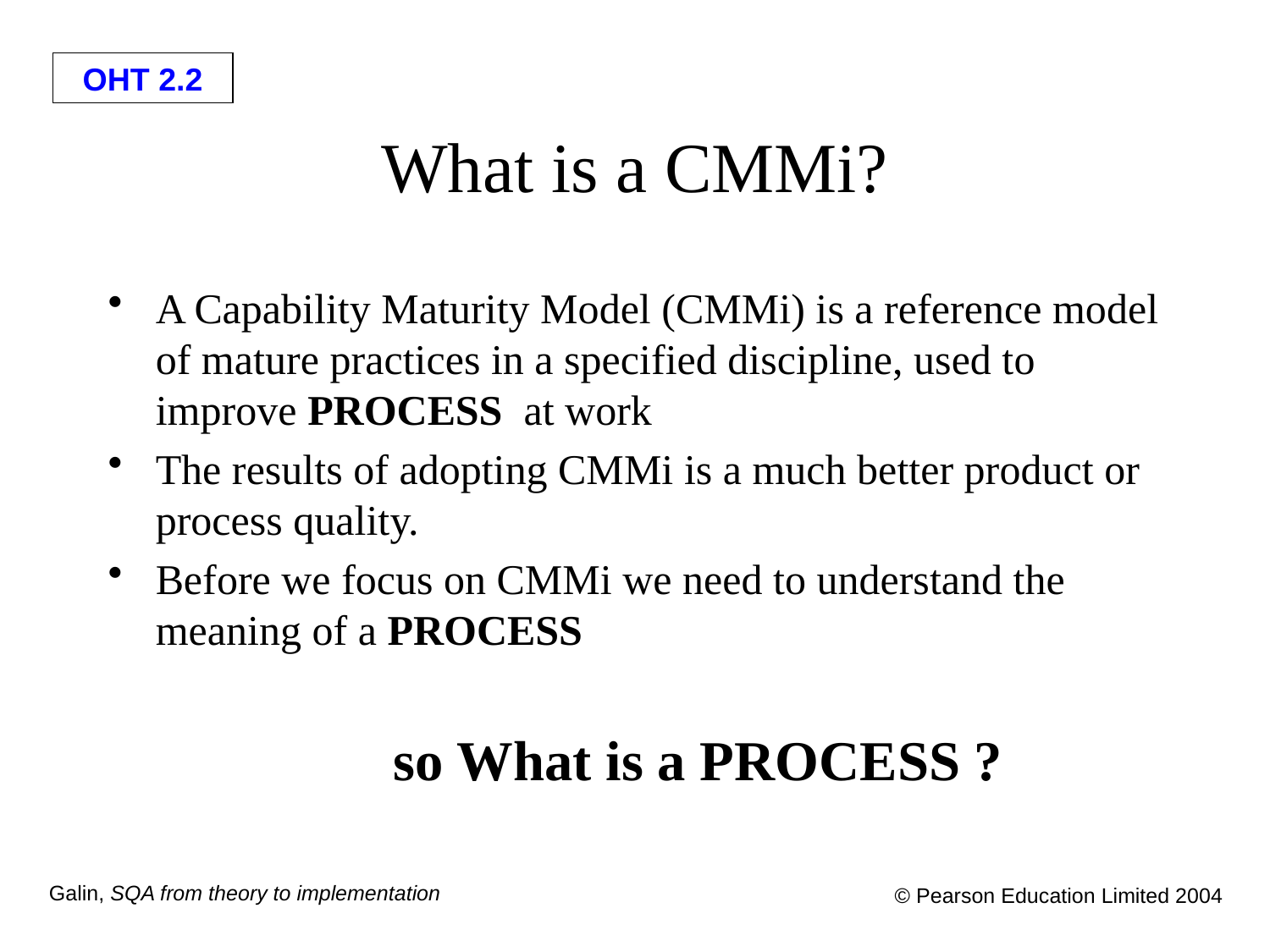

# What is a CMMi?
A Capability Maturity Model (CMMi) is a reference model of mature practices in a specified discipline, used to improve PROCESS  at work
The results of adopting CMMi is a much better product or process quality.
Before we focus on CMMi we need to understand the meaning of a PROCESS

	so What is a PROCESS ?